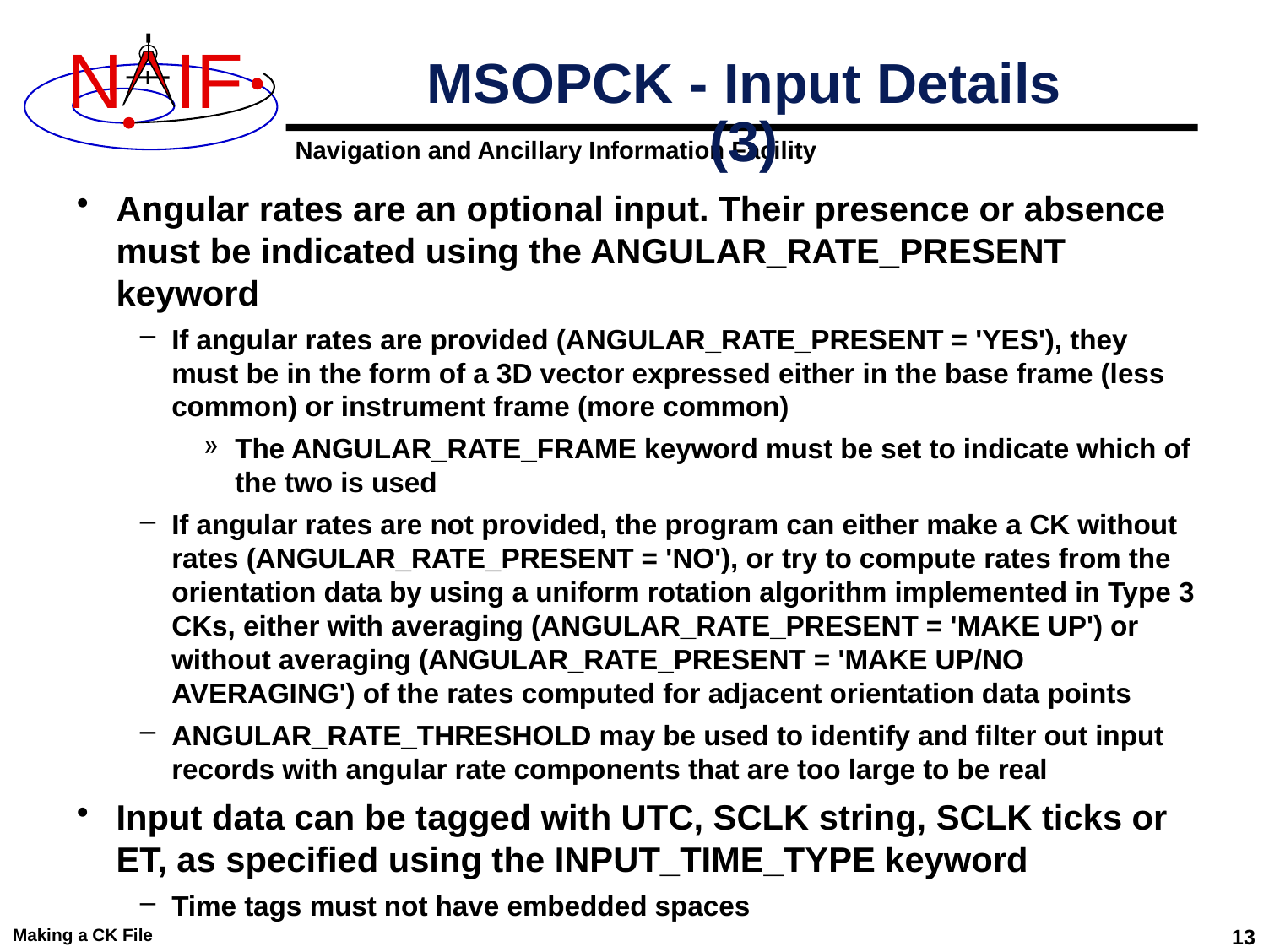

# MSOPCK - Input Details (3)
Angular rates are an optional input. Their presence or absence must be indicated using the ANGULAR_RATE_PRESENT keyword
If angular rates are provided (ANGULAR_RATE_PRESENT = 'YES'), they must be in the form of a 3D vector expressed either in the base frame (less common) or instrument frame (more common)
The ANGULAR_RATE_FRAME keyword must be set to indicate which of the two is used
If angular rates are not provided, the program can either make a CK without rates (ANGULAR_RATE_PRESENT = 'NO'), or try to compute rates from the orientation data by using a uniform rotation algorithm implemented in Type 3 CKs, either with averaging (ANGULAR_RATE_PRESENT = 'MAKE UP') or without averaging (ANGULAR_RATE_PRESENT = 'MAKE UP/NO AVERAGING') of the rates computed for adjacent orientation data points
ANGULAR_RATE_THRESHOLD may be used to identify and filter out input records with angular rate components that are too large to be real
Input data can be tagged with UTC, SCLK string, SCLK ticks or ET, as specified using the INPUT_TIME_TYPE keyword
Time tags must not have embedded spaces
Making a CK File
13